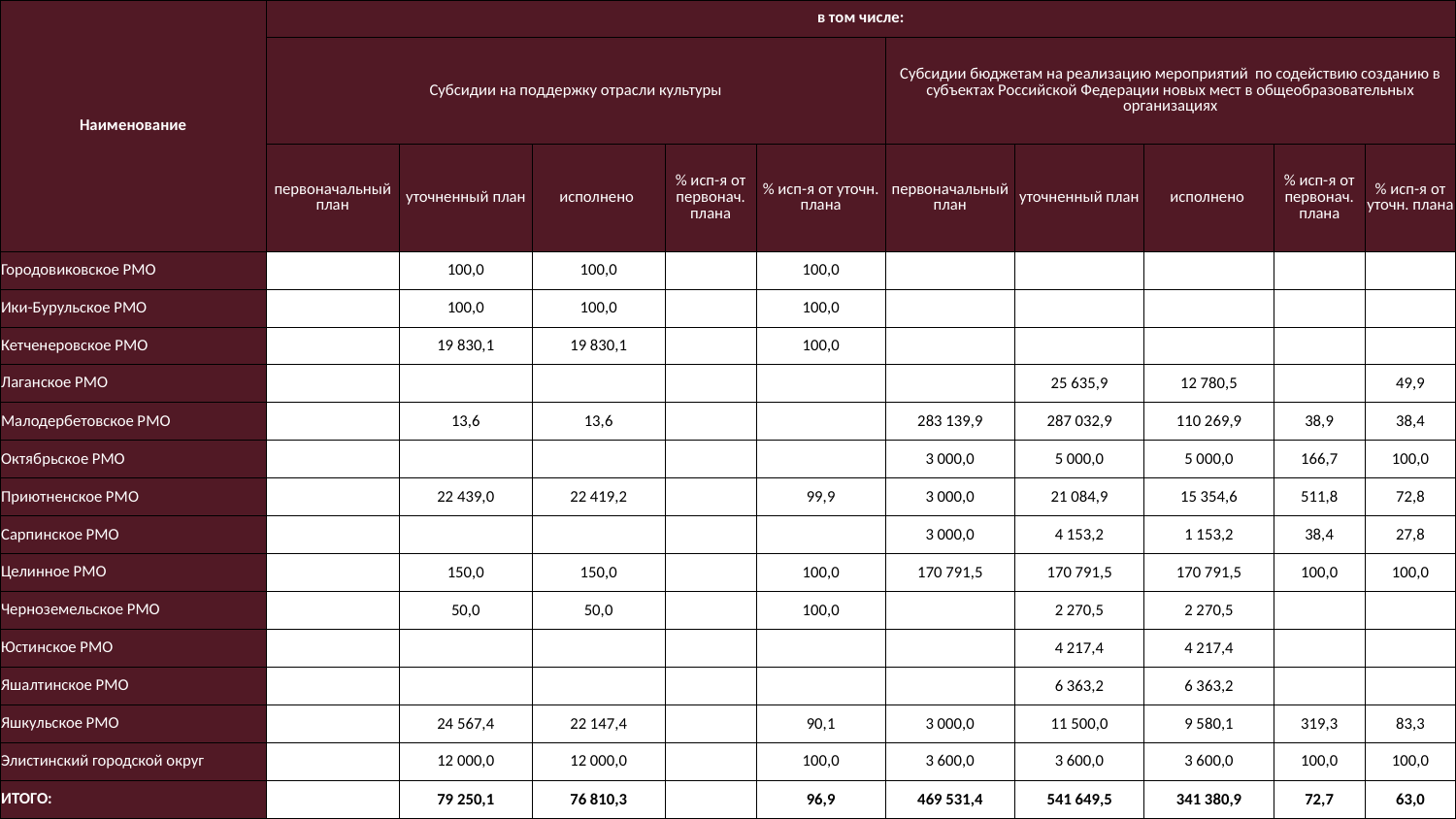

| Наименование | в том числе: |  |  |  |  |  |  |  |  |  |
| --- | --- | --- | --- | --- | --- | --- | --- | --- | --- | --- |
|  | Субсидии на поддержку отрасли культуры |  |  |  |  | Субсидии бюджетам на реализацию мероприятий по содействию созданию в субъектах Российской Федерации новых мест в общеобразовательных организациях |  |  |  |  |
|  | первоначальный план | уточненный план | исполнено | % исп-я от первонач. плана | % исп-я от уточн. плана | первоначальный план | уточненный план | исполнено | % исп-я от первонач. плана | % исп-я от уточн. плана |
| Городовиковское РМО |  | 100,0 | 100,0 |  | 100,0 |  |  |  |  |  |
| Ики-Бурульское РМО |  | 100,0 | 100,0 |  | 100,0 |  |  |  |  |  |
| Кетченеровское РМО |  | 19 830,1 | 19 830,1 |  | 100,0 |  |  |  |  |  |
| Лаганское РМО |  |  |  |  |  |  | 25 635,9 | 12 780,5 |  | 49,9 |
| Малодербетовское РМО |  | 13,6 | 13,6 |  |  | 283 139,9 | 287 032,9 | 110 269,9 | 38,9 | 38,4 |
| Октябрьское РМО |  |  |  |  |  | 3 000,0 | 5 000,0 | 5 000,0 | 166,7 | 100,0 |
| Приютненское РМО |  | 22 439,0 | 22 419,2 |  | 99,9 | 3 000,0 | 21 084,9 | 15 354,6 | 511,8 | 72,8 |
| Сарпинское РМО |  |  |  |  |  | 3 000,0 | 4 153,2 | 1 153,2 | 38,4 | 27,8 |
| Целинное РМО |  | 150,0 | 150,0 |  | 100,0 | 170 791,5 | 170 791,5 | 170 791,5 | 100,0 | 100,0 |
| Черноземельское РМО |  | 50,0 | 50,0 |  | 100,0 |  | 2 270,5 | 2 270,5 |  |  |
| Юстинское РМО |  |  |  |  |  |  | 4 217,4 | 4 217,4 |  |  |
| Яшалтинское РМО |  |  |  |  |  |  | 6 363,2 | 6 363,2 |  |  |
| Яшкульское РМО |  | 24 567,4 | 22 147,4 |  | 90,1 | 3 000,0 | 11 500,0 | 9 580,1 | 319,3 | 83,3 |
| Элистинский городской округ |  | 12 000,0 | 12 000,0 |  | 100,0 | 3 600,0 | 3 600,0 | 3 600,0 | 100,0 | 100,0 |
| ИТОГО: |  | 79 250,1 | 76 810,3 |  | 96,9 | 469 531,4 | 541 649,5 | 341 380,9 | 72,7 | 63,0 |
35